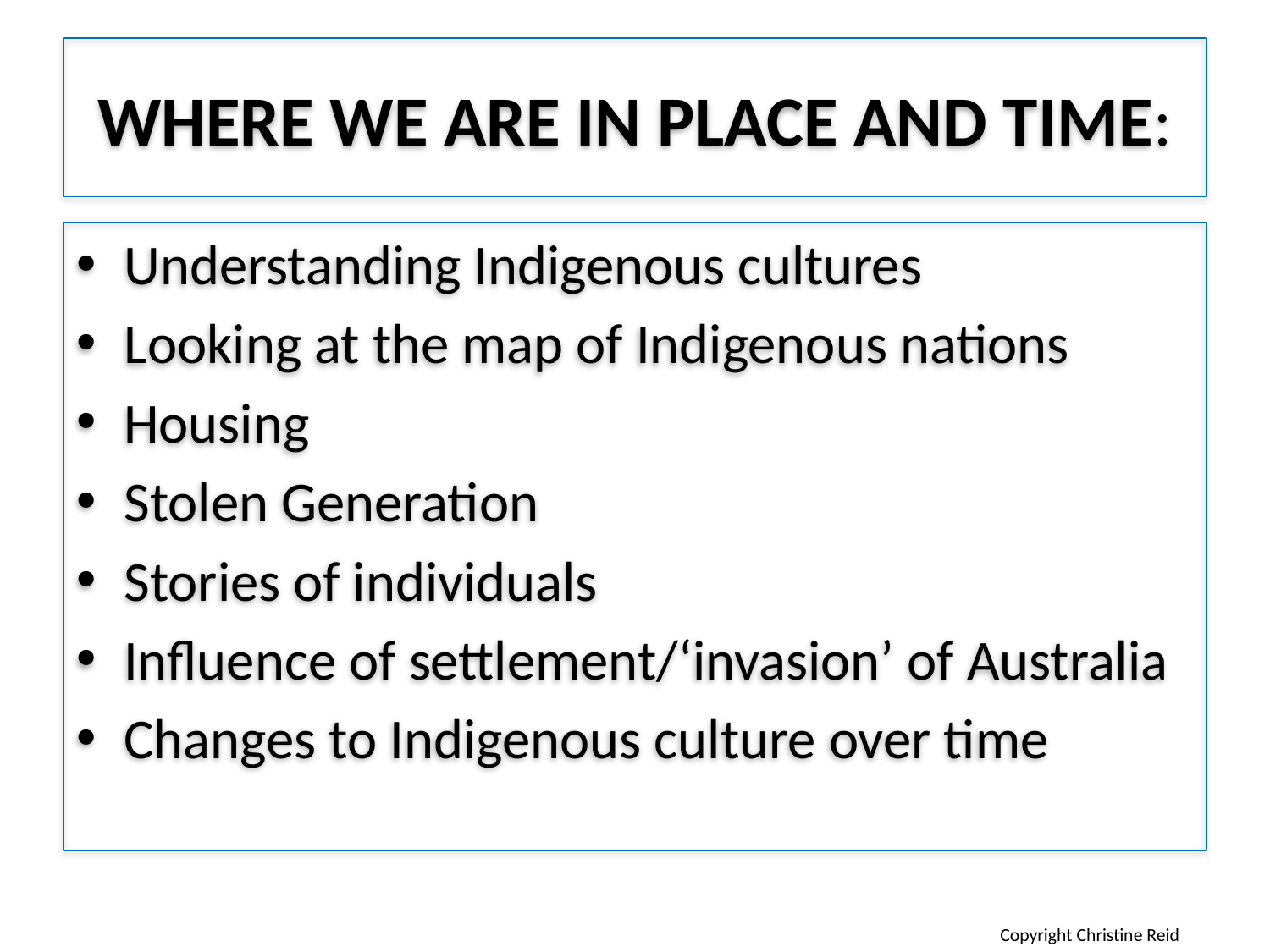

# WHERE WE ARE IN PLACE AND TIME:
Understanding Indigenous cultures
Looking at the map of Indigenous nations
Housing
Stolen Generation
Stories of individuals
Influence of settlement/‘invasion’ of Australia
Changes to Indigenous culture over time
Copyright Christine Reid